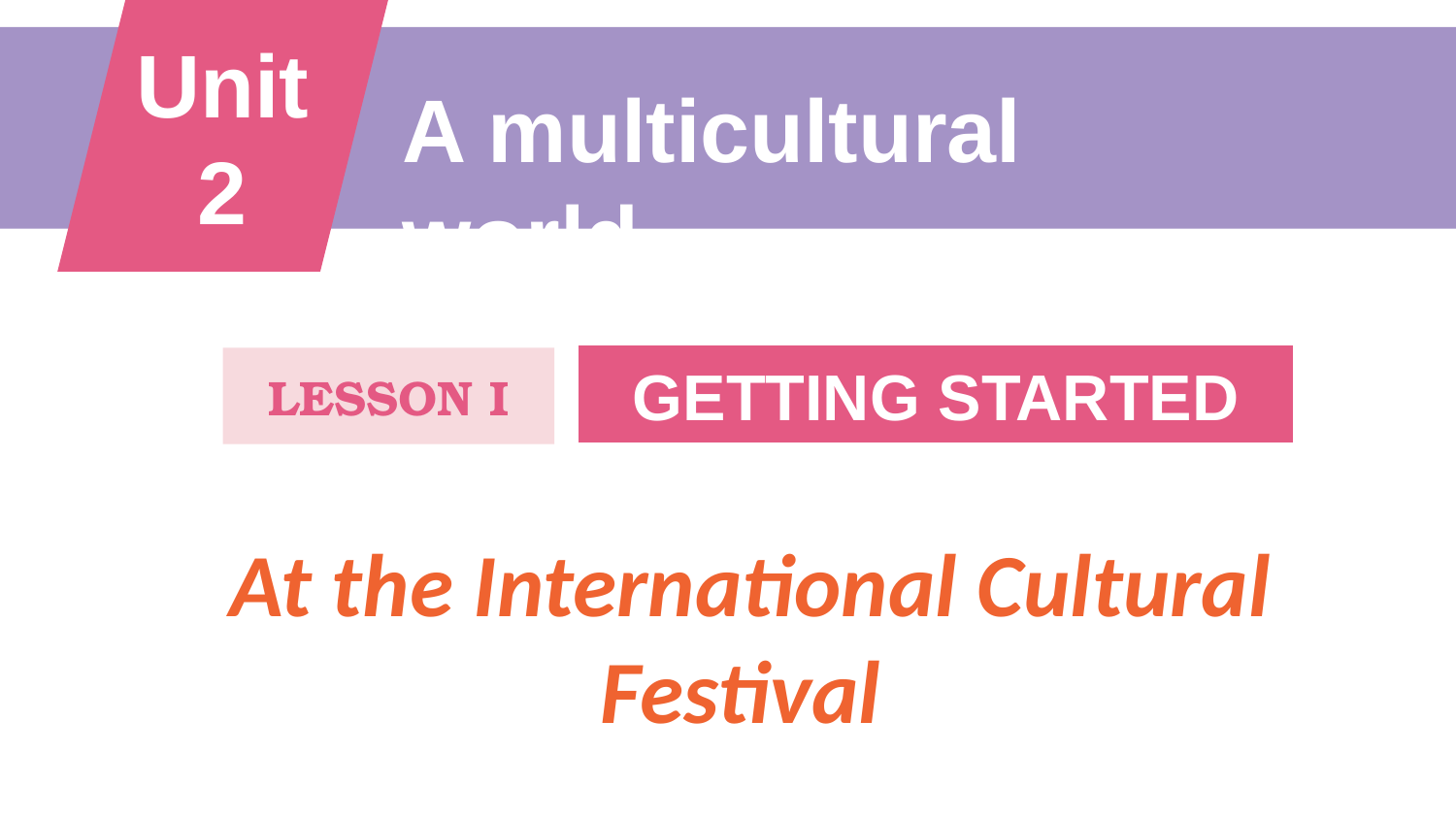

Unit 2

A multicultural world
GETTING STARTED
LESSON I
At the International Cultural Festival